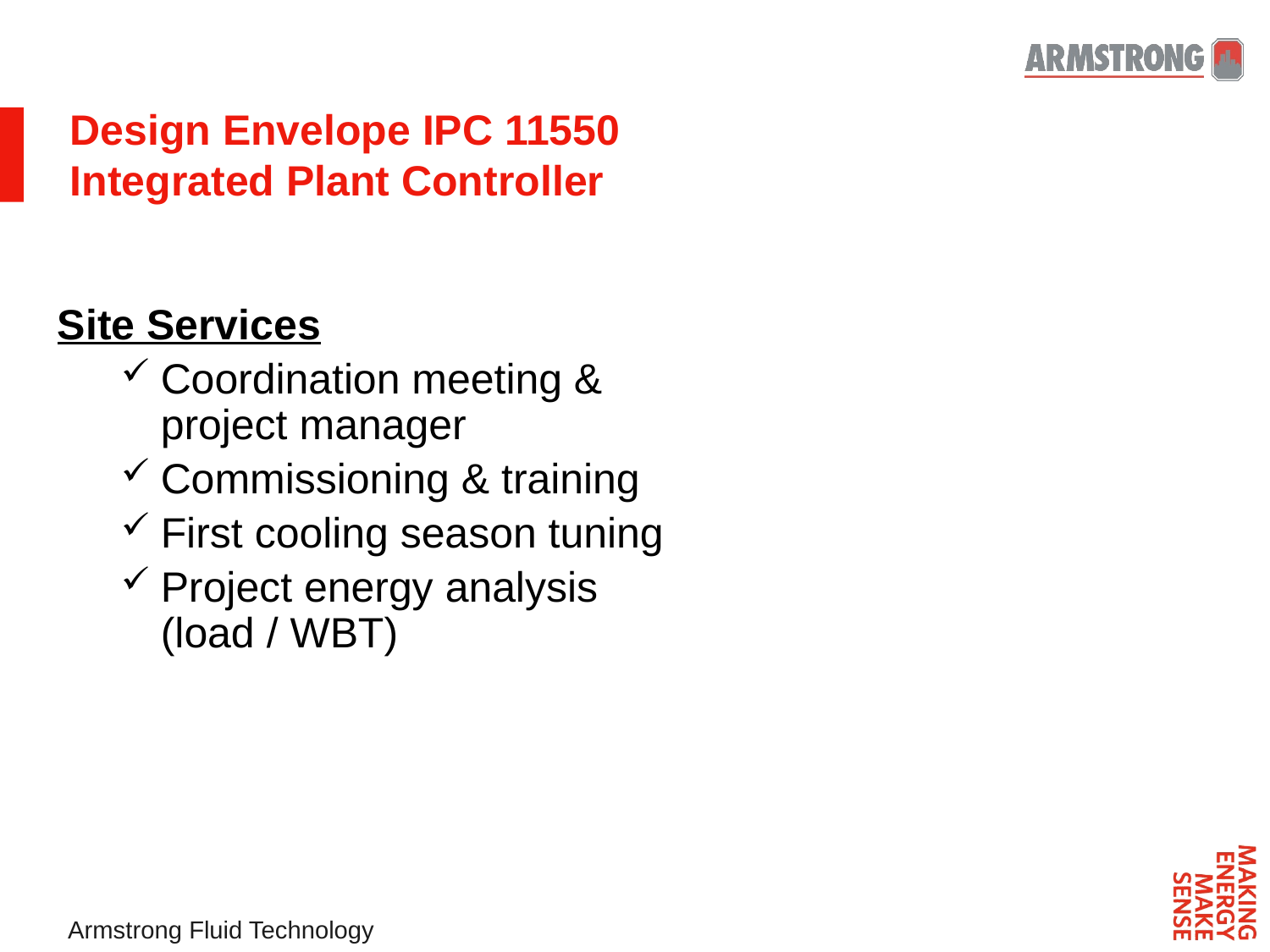

Design Envelope IPC 11550
Integrated Plant Controller
Site Services
Coordination meeting &
project manager
Commissioning & training
First cooling season tuning
Project energy analysis
(load / WBT)